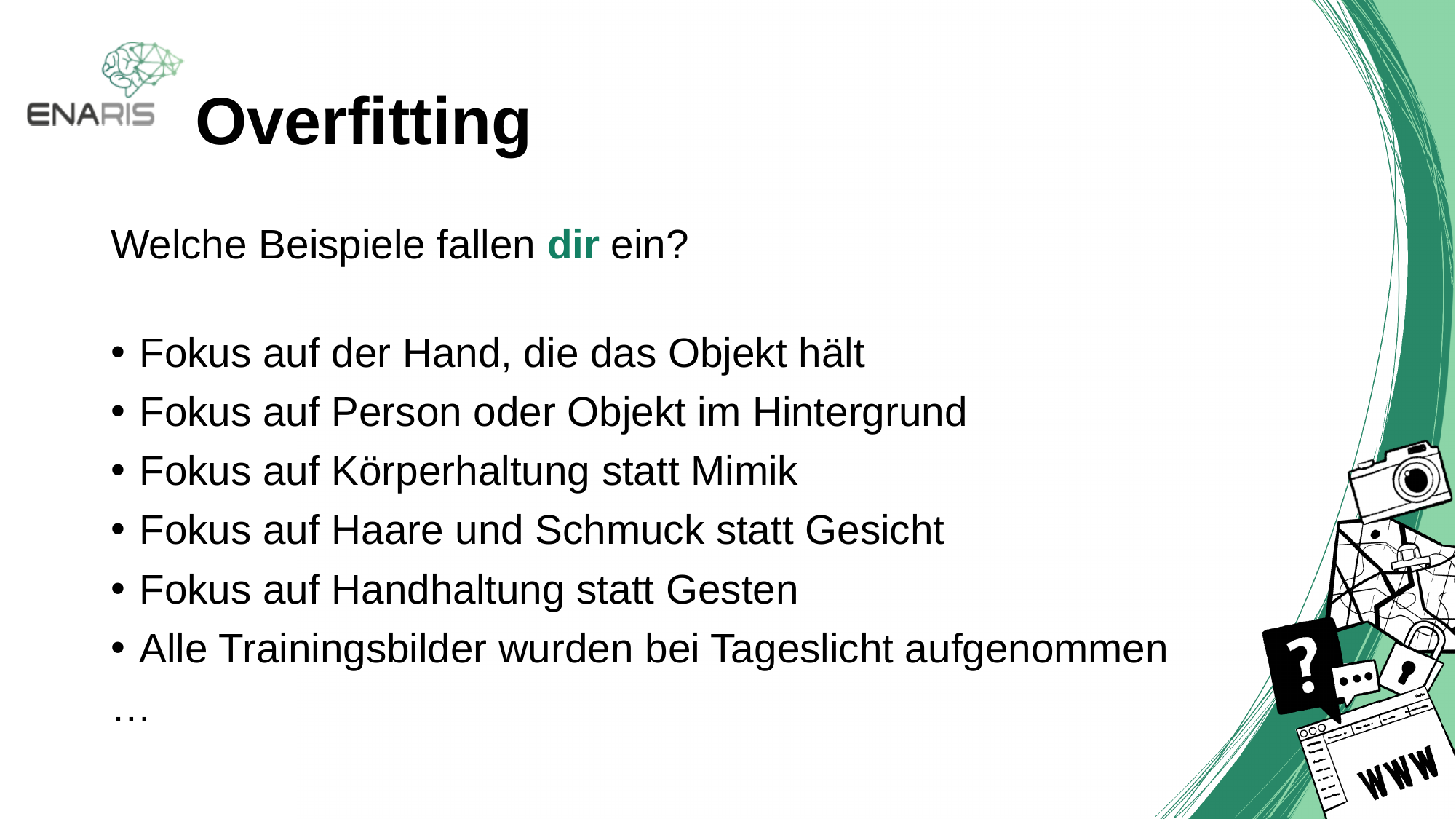

# Overfitting
Welche Beispiele fallen dir ein?
Fokus auf der Hand, die das Objekt hält
Fokus auf Person oder Objekt im Hintergrund
Fokus auf Körperhaltung statt Mimik
Fokus auf Haare und Schmuck statt Gesicht
Fokus auf Handhaltung statt Gesten
Alle Trainingsbilder wurden bei Tageslicht aufgenommen
…